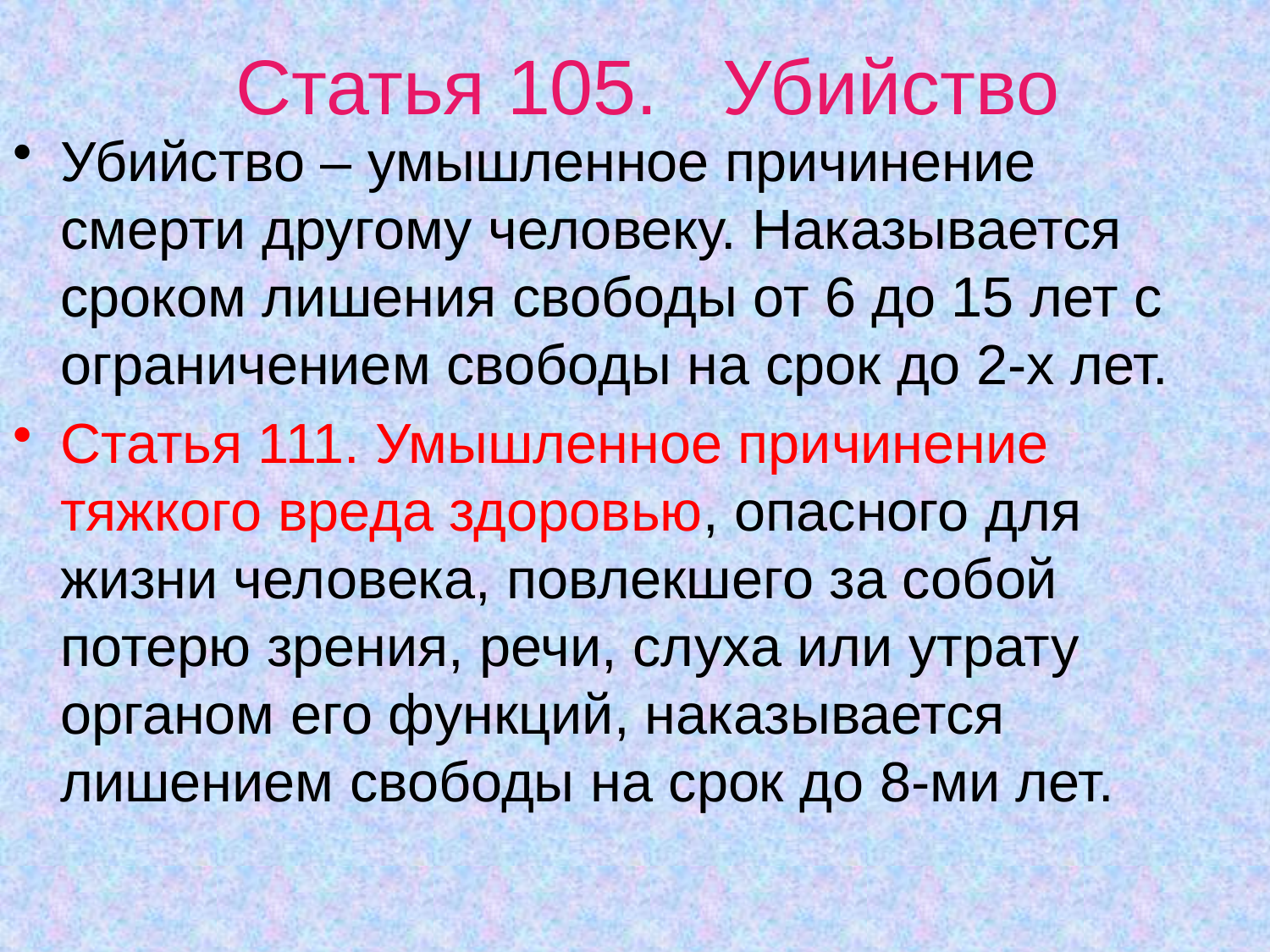

# Статья 105.   Убийство
Убийство – умышленное причинение смерти другому человеку. Наказывается сроком лишения свободы от 6 до 15 лет с ограничением свободы на срок до 2-х лет.
Статья 111. Умышленное причинение тяжкого вреда здоровью, опасного для жизни человека, повлекшего за собой потерю зрения, речи, слуха или утрату органом его функций, наказывается лишением свободы на срок до 8-ми лет.